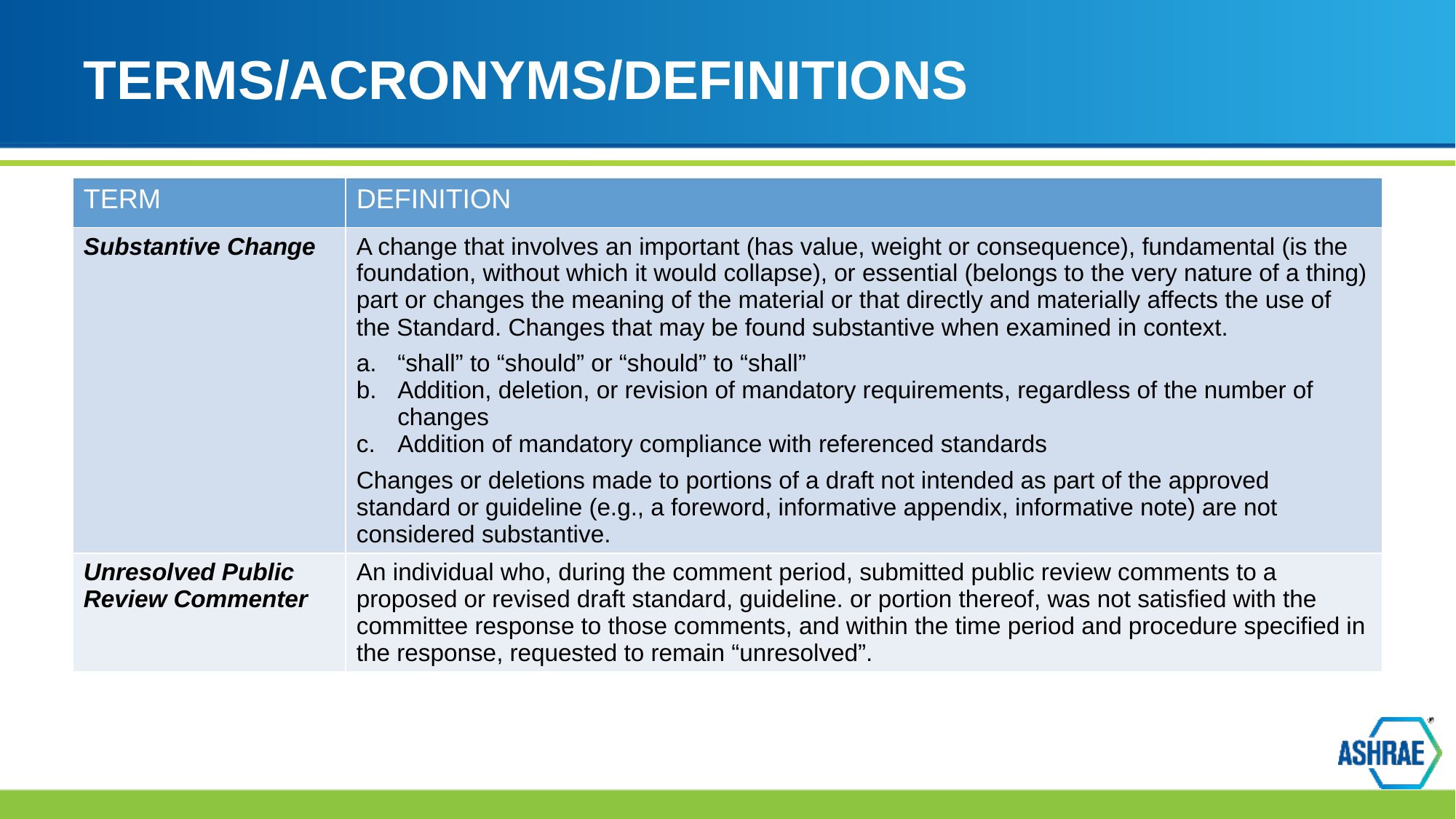

# TERMS/ACRONYMS/DEFINITIONS
| TERM | DEFINITION |
| --- | --- |
| Substantive Change | A change that involves an important (has value, weight or consequence), fundamental (is the foundation, without which it would collapse), or essential (belongs to the very nature of a thing) part or changes the meaning of the material or that directly and materially affects the use of the Standard. Changes that may be found substantive when examined in context. “shall” to “should” or “should” to “shall” Addition, deletion, or revision of mandatory requirements, regardless of the number of changes Addition of mandatory compliance with referenced standards Changes or deletions made to portions of a draft not intended as part of the approved standard or guideline (e.g., a foreword, informative appendix, informative note) are not considered substantive. |
| Unresolved Public Review Commenter | An individual who, during the comment period, submitted public review comments to a proposed or revised draft standard, guideline. or portion thereof, was not satisfied with the committee response to those comments, and within the time period and procedure specified in the response, requested to remain “unresolved”. |